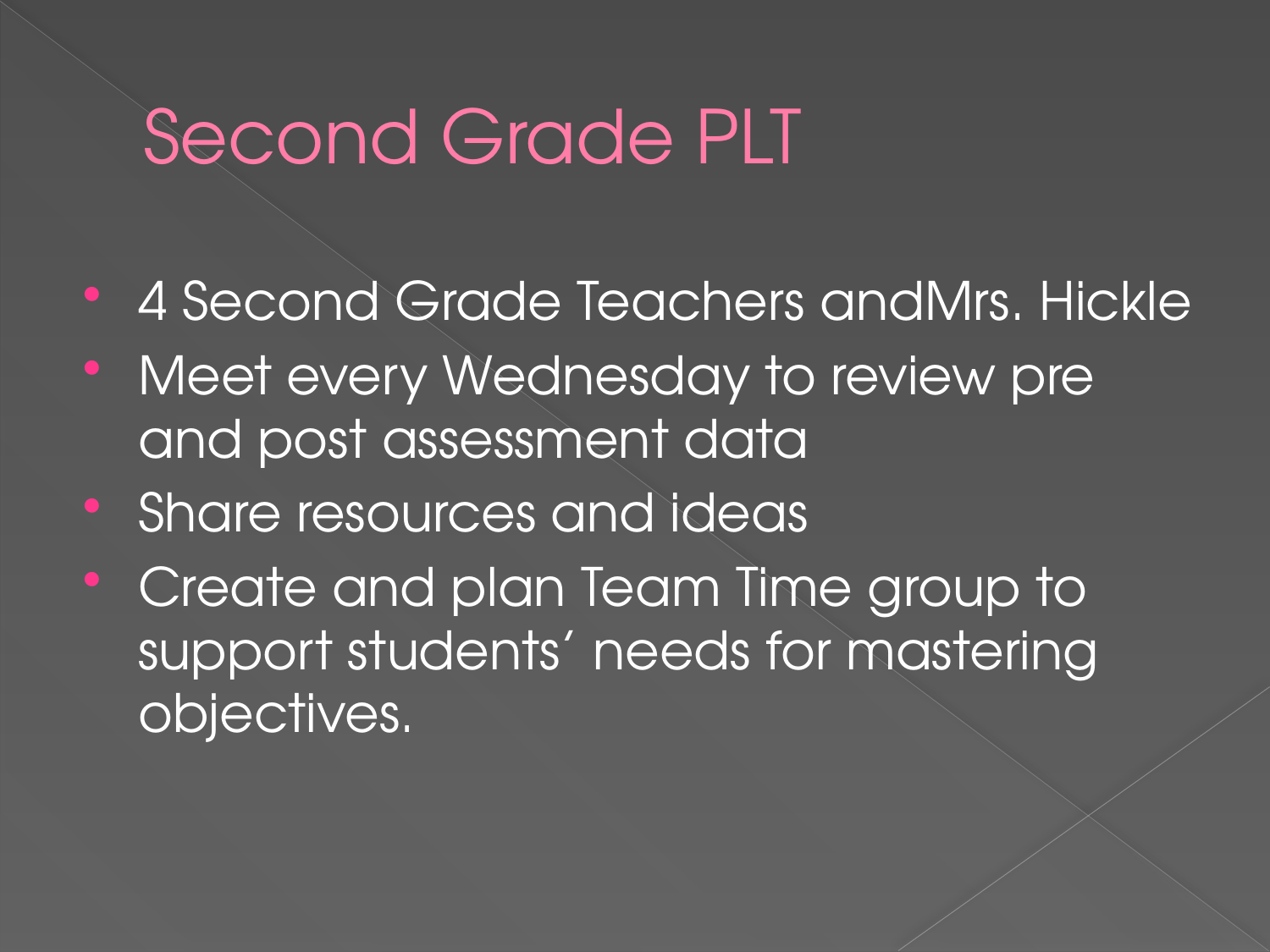

# Second Grade PLT
4 Second Grade Teachers andMrs. Hickle
Meet every Wednesday to review pre and post assessment data
Share resources and ideas
Create and plan Team Time group to support students’ needs for mastering objectives.